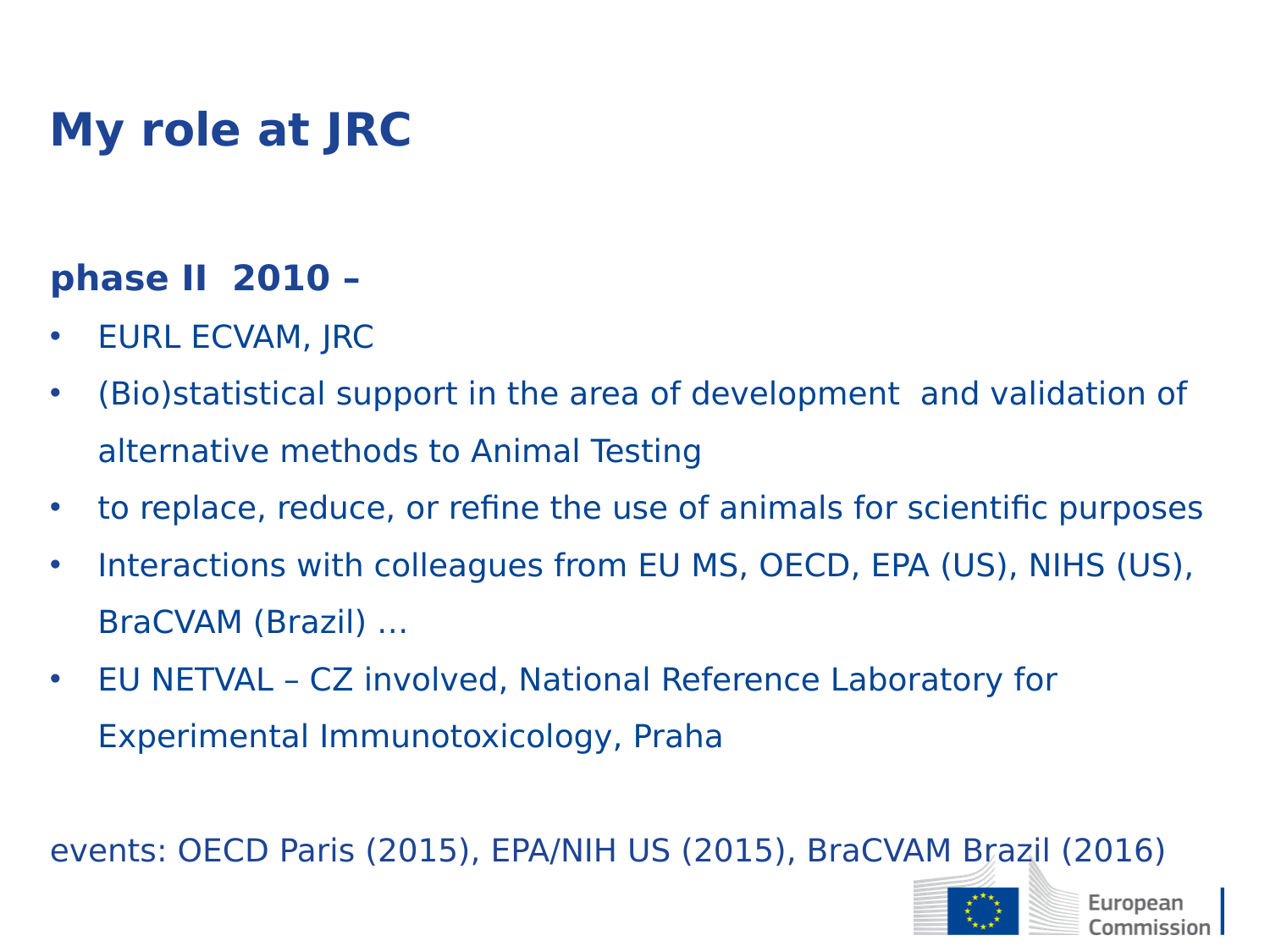

# My role at JRC
phase II  2010 –
EURL ECVAM, JRC
(Bio)statistical support in the area of development  and validation of alternative methods to Animal Testing
to replace, reduce, or refine the use of animals for scientific purposes
Interactions with colleagues from EU MS, OECD, EPA (US), NIHS (US), BraCVAM (Brazil) …
EU NETVAL – CZ involved, National Reference Laboratory for Experimental Immunotoxicology, Praha

events: OECD Paris (2015), EPA/NIH US (2015), BraCVAM Brazil (2016)